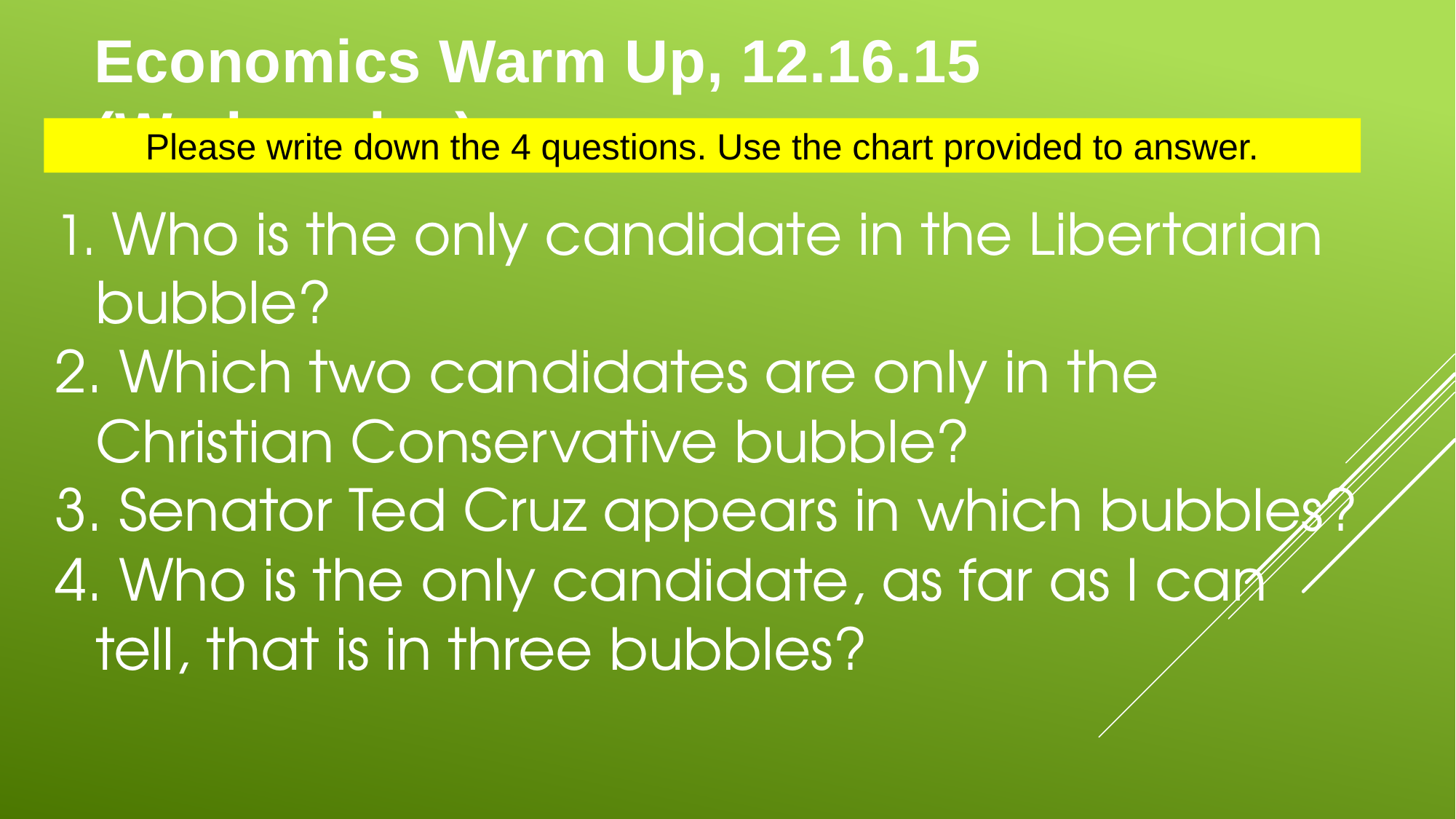

Economics Warm Up, 12.16.15 (Wednesday)
Please write down the 4 questions. Use the chart provided to answer.
 Who is the only candidate in the Libertarian bubble?
 Which two candidates are only in the Christian Conservative bubble?
 Senator Ted Cruz appears in which bubbles?
 Who is the only candidate, as far as I can tell, that is in three bubbles?